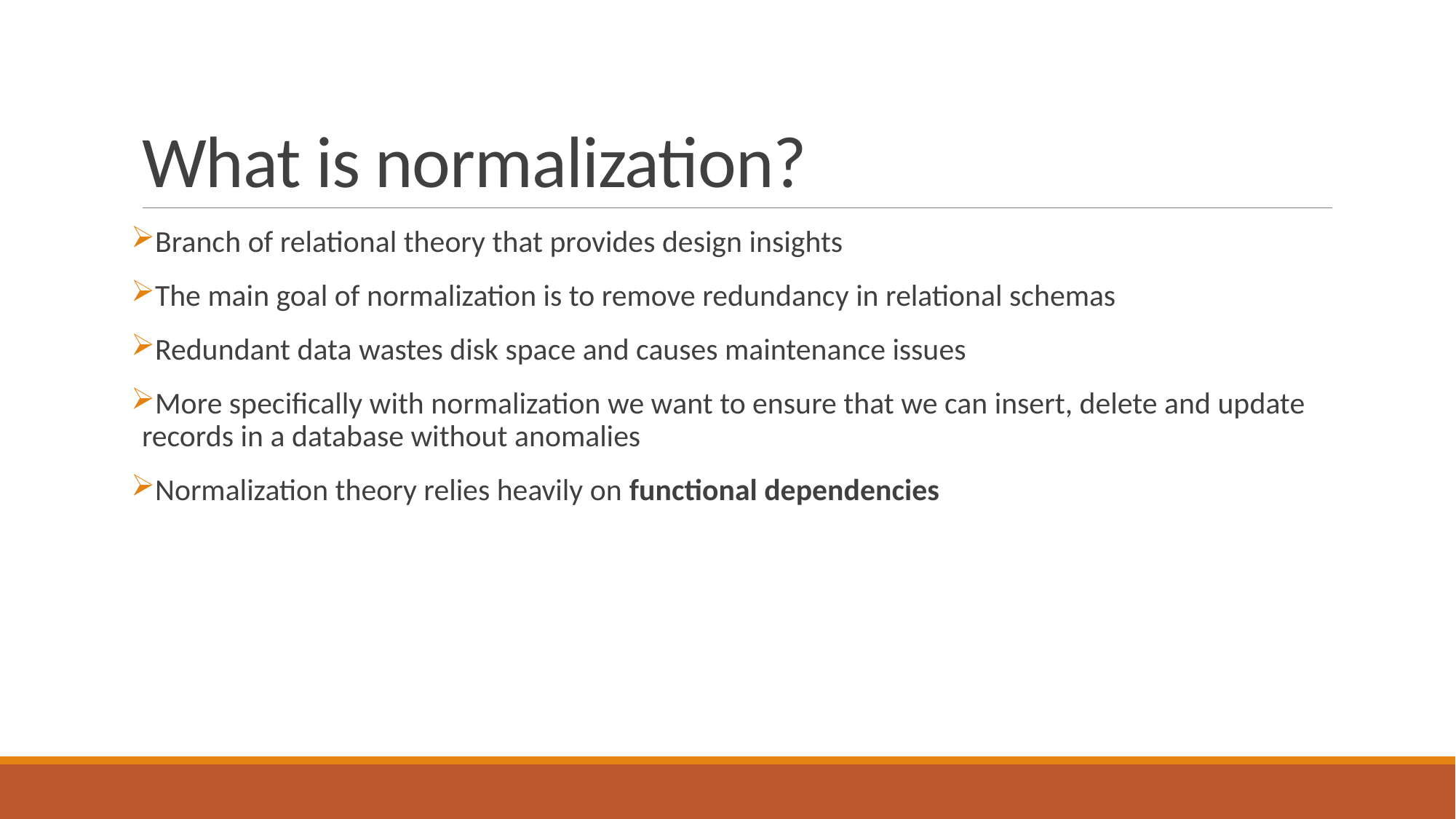

# What is normalization?
Branch of relational theory that provides design insights
The main goal of normalization is to remove redundancy in relational schemas
Redundant data wastes disk space and causes maintenance issues
More specifically with normalization we want to ensure that we can insert, delete and update records in a database without anomalies
Normalization theory relies heavily on functional dependencies